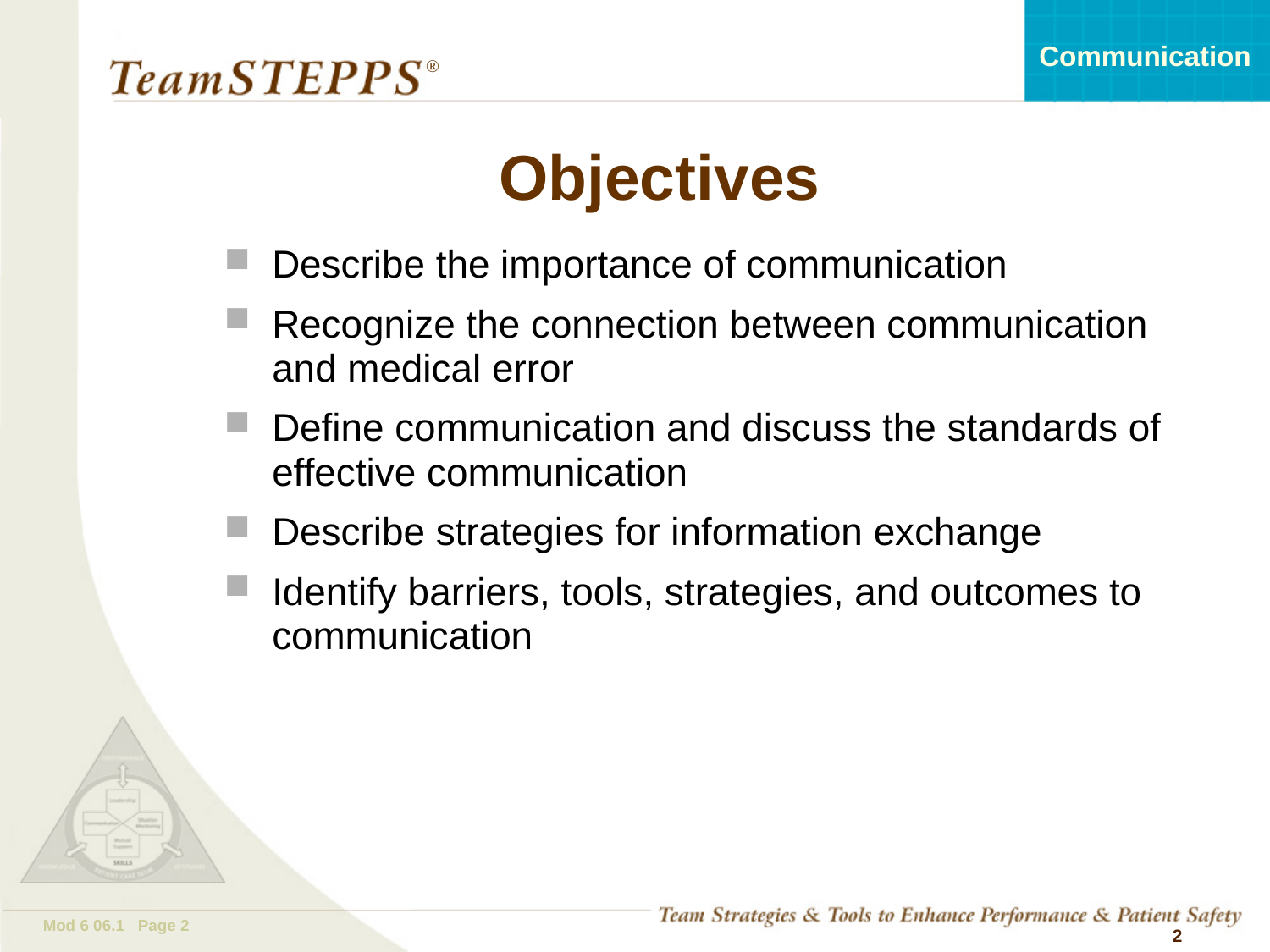

# Objectives
Describe the importance of communication
Recognize the connection between communication and medical error
Define communication and discuss the standards of effective communication
Describe strategies for information exchange
Identify barriers, tools, strategies, and outcomes to communication
 2